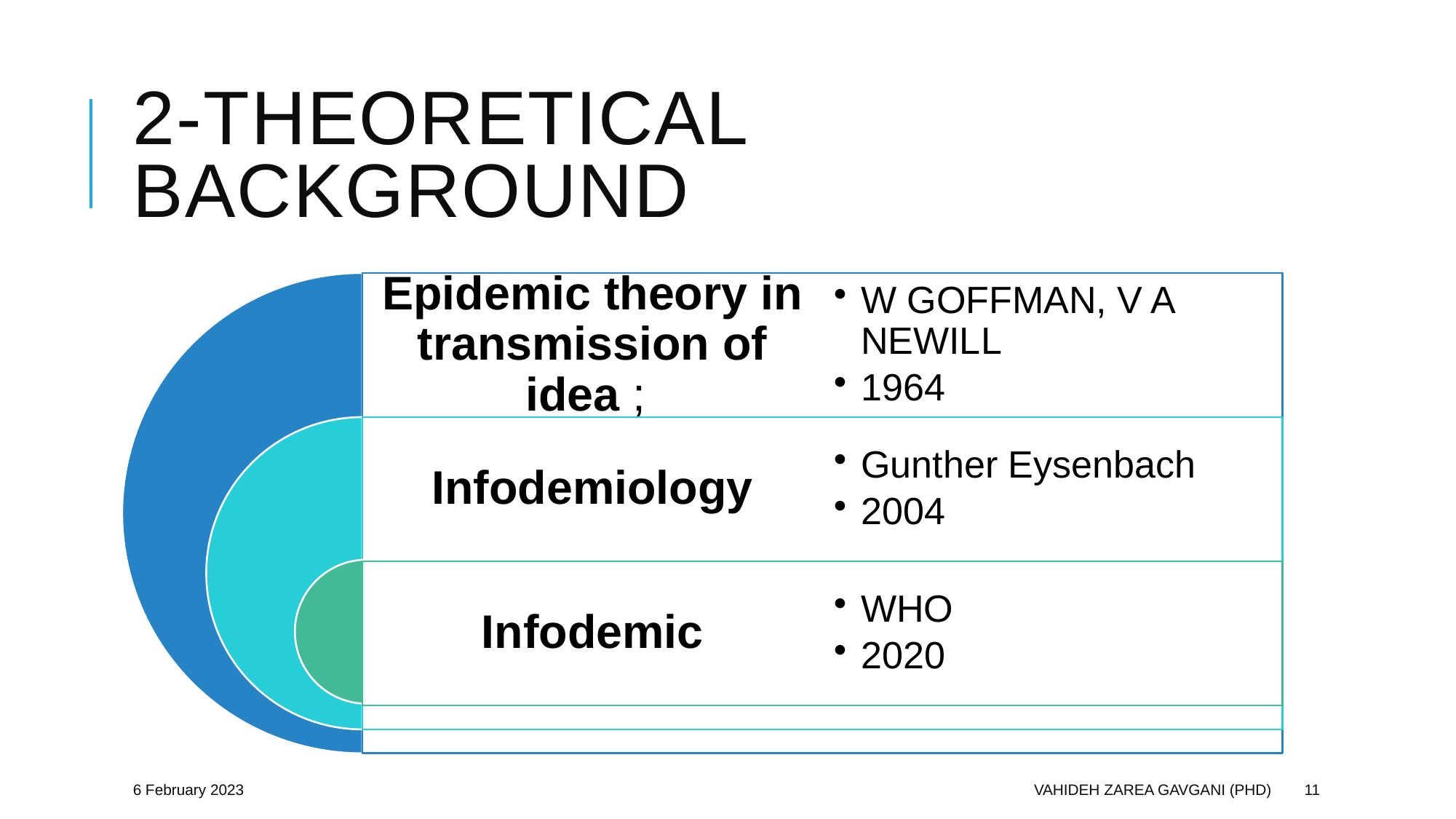

# 2-Theoretical Background
Epidemic theory in transmission of idea ;
Infodemiology
Infodemic
W GOFFMAN, V A NEWILL
1964
Gunther Eysenbach
2004
WHO
2020
6 February 2023
Vahideh Zarea Gavgani (PhD)
11